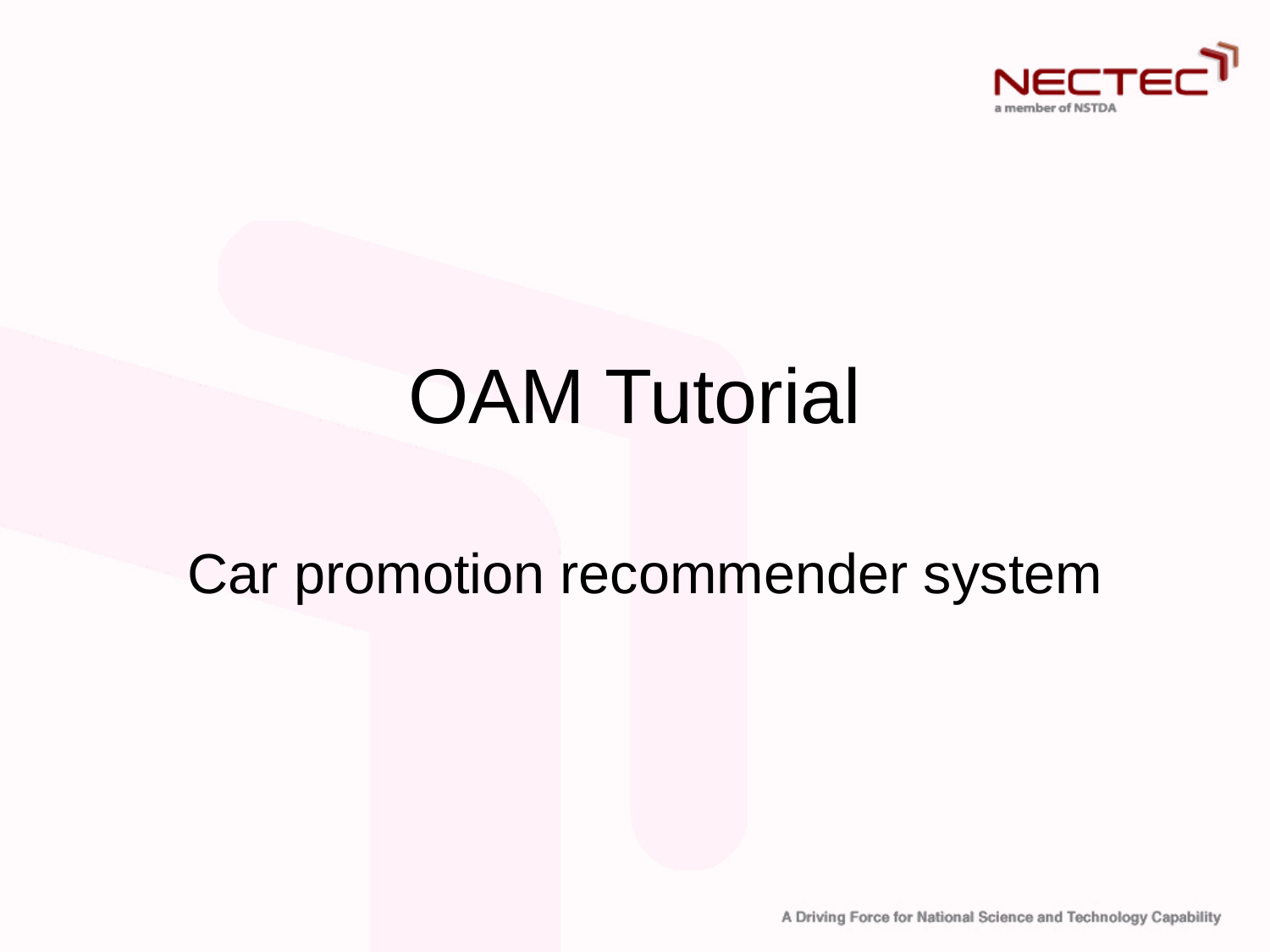

# OAM Tutorial
Car promotion recommender system